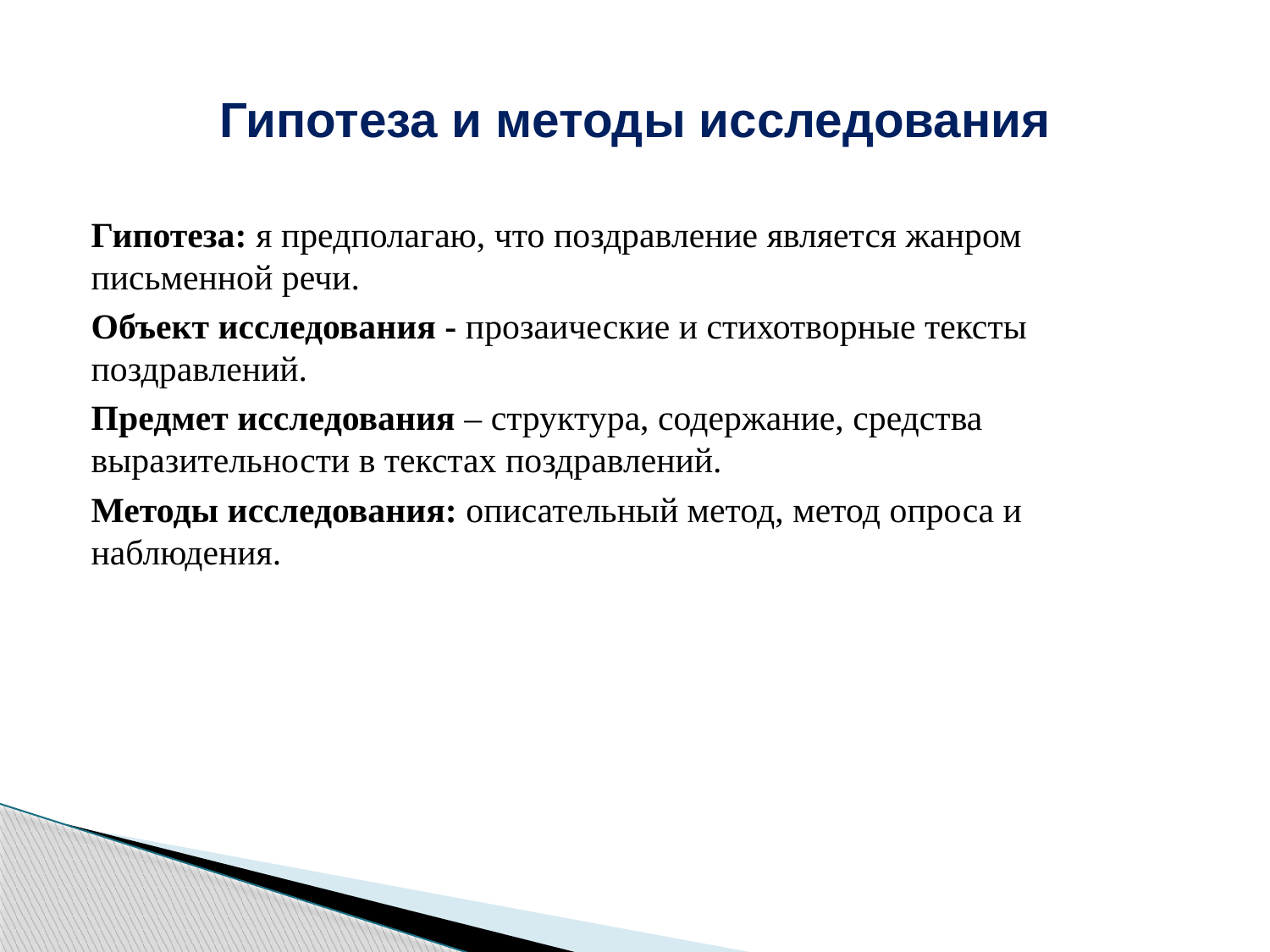

# Гипотеза и методы исследования
Гипотеза: я предполагаю, что поздравление является жанром письменной речи.
Объект исследования - прозаические и стихотворные тексты поздравлений.
Предмет исследования – структура, содержание, средства выразительности в текстах поздравлений.
Методы исследования: описательный метод, метод опроса и наблюдения.